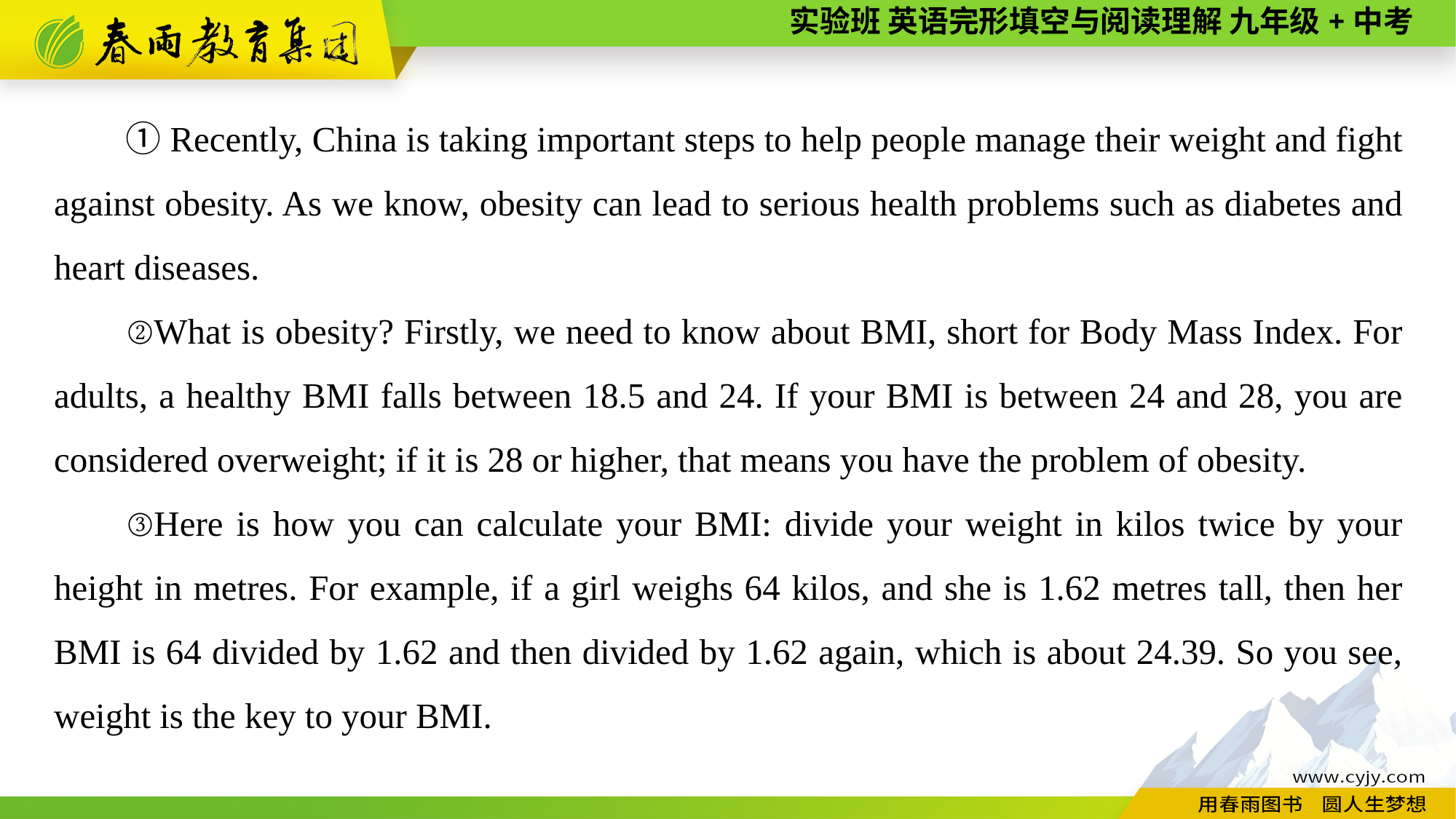

①Recently, China is taking important steps to help people manage their weight and fight against obesity. As we know, obesity can lead to serious health problems such as diabetes and heart diseases.
②What is obesity? Firstly, we need to know about BMI, short for Body Mass Index. For adults, a healthy BMI falls between 18.5 and 24. If your BMI is between 24 and 28, you are considered overweight; if it is 28 or higher, that means you have the problem of obesity.
③Here is how you can calculate your BMI: divide your weight in kilos twice by your height in metres. For example, if a girl weighs 64 kilos, and she is 1.62 metres tall, then her BMI is 64 divided by 1.62 and then divided by 1.62 again, which is about 24.39. So you see, weight is the key to your BMI.